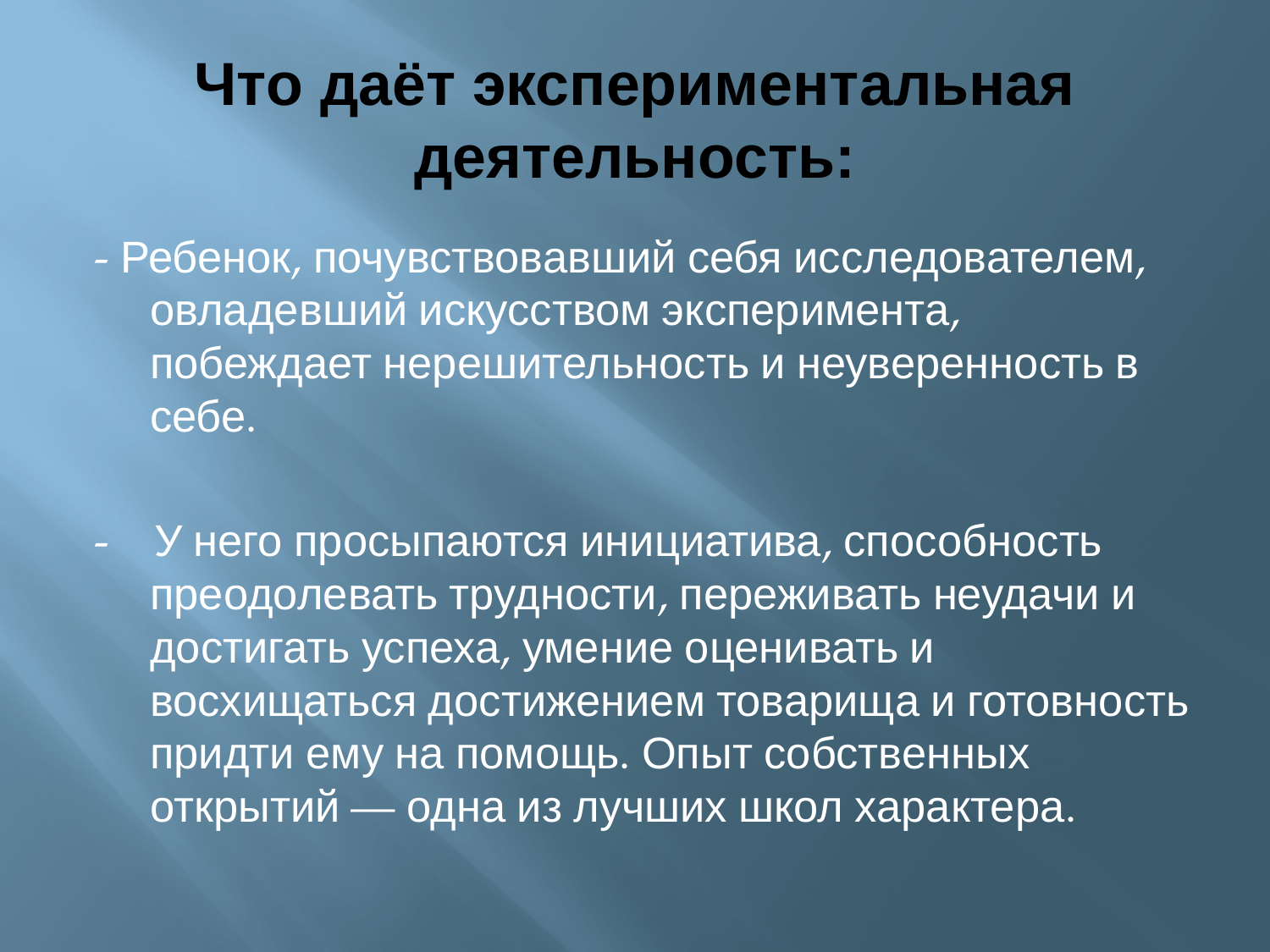

# Что даёт экспериментальная деятельность:
- Ребенок, почувствовавший себя исследователем, овладевший искусством эксперимента, побеждает нерешительность и неуверенность в себе.

-    У него просыпаются инициатива, способность преодолевать трудности, переживать неудачи и достигать успеха, умение оценивать и восхищаться достижением товарища и готовность придти ему на помощь. Опыт собственных открытий — одна из лучших школ характера.